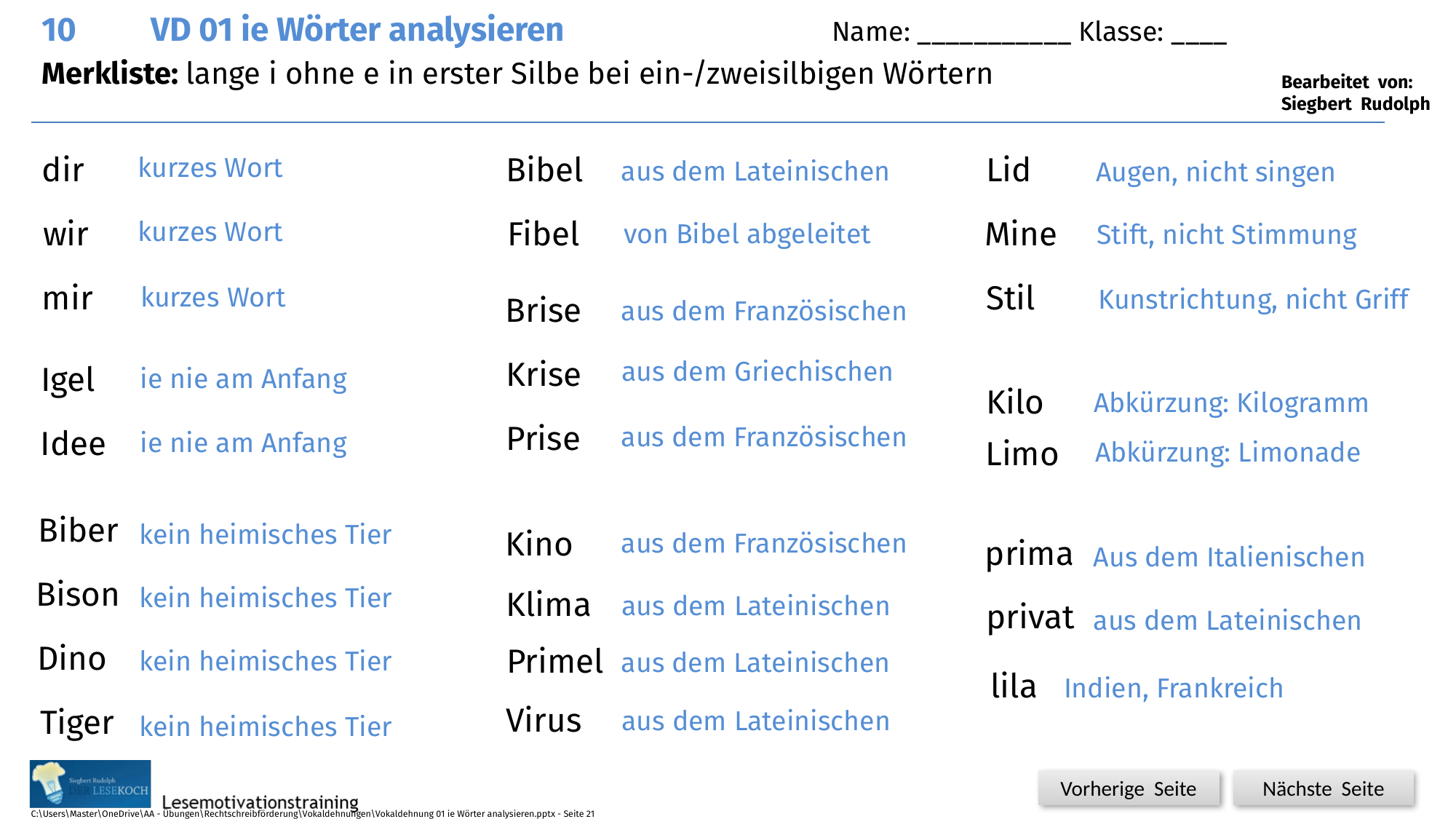

10	VD 01 ie Wörter analysieren			   Name: ___________ Klasse: ____
21
21
21
Merkliste: lange i ohne e in erster Silbe bei ein-/zweisilbigen Wörtern
Lid
dir
Bibel
kurzes Wort
aus dem Lateinischen
Augen, nicht singen
Mine
wir
Fibel
kurzes Wort
von Bibel abgeleitet
Stift, nicht Stimmung
Stil
mir
kurzes Wort
Kunstrichtung, nicht Griff
Brise
aus dem Französischen
Krise
aus dem Griechischen
Igel
ie nie am Anfang
Kilo
Abkürzung: Kilogramm
Prise
aus dem Französischen
Idee
ie nie am Anfang
Limo
Abkürzung: Limonade
Biber
kein heimisches Tier
Kino
aus dem Französischen
prima
Aus dem Italienischen
Bison
kein heimisches Tier
Klima
aus dem Lateinischen
privat
aus dem Lateinischen
Dino
Primel
kein heimisches Tier
aus dem Lateinischen
lila   Indien, Frankreich
Virus
Tiger
aus dem Lateinischen
kein heimisches Tier
C:\Users\Master\OneDrive\AA - Übungen\Rechtschreibförderung\Vokaldehnungen\Vokaldehnung 01 ie Wörter analysieren.pptx - Seite 21